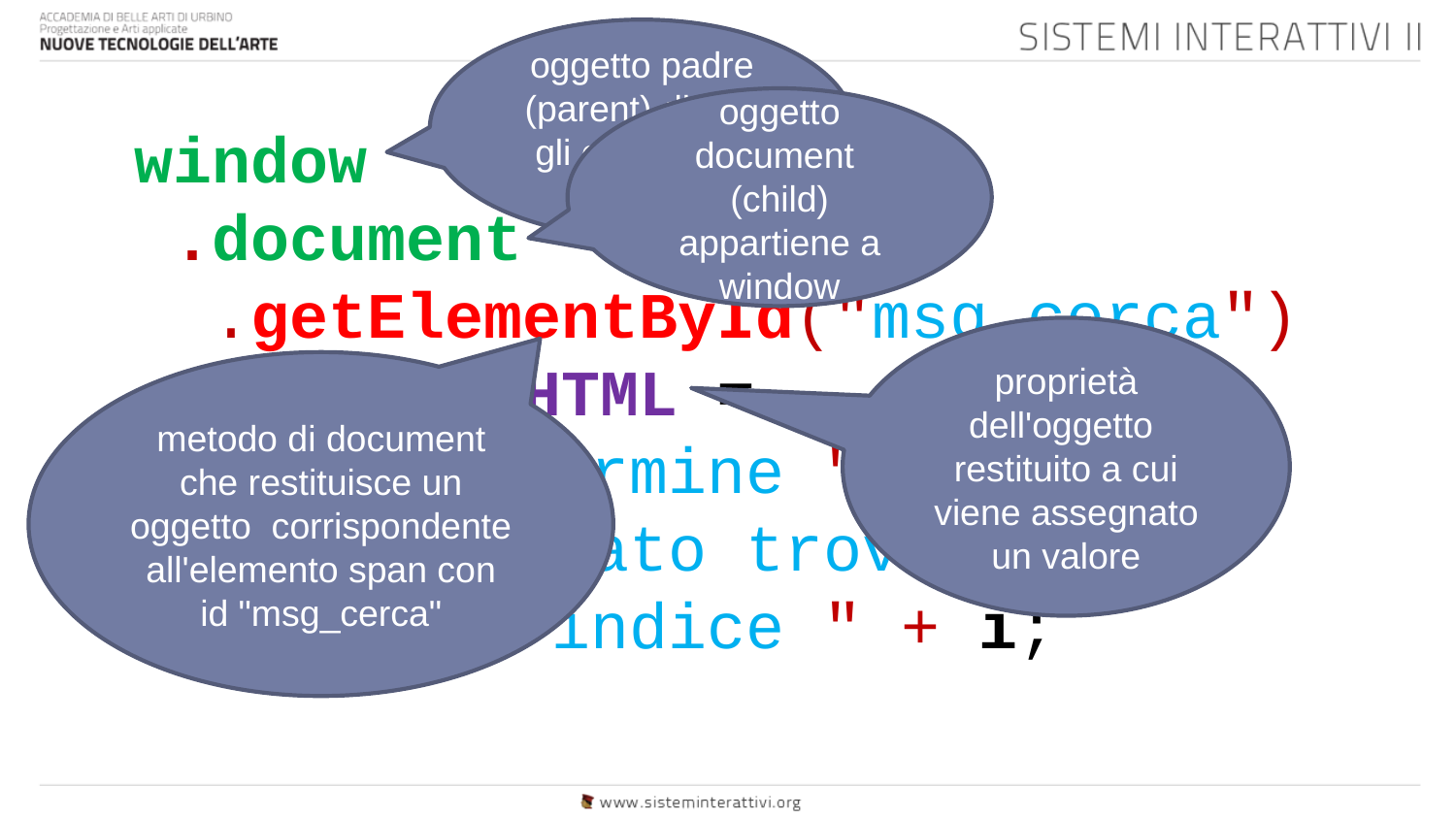

oggetto padre (parent) di tutti gli oggetti del DOM
oggetto document  (child) appartiene a window
window
 .document
  .getElementById("msg_cerca")
    .innerHTML =
	  "Il termine " + parola +
	  " è stato trovato " +
	  "all'indice " + i;
proprietà dell'oggetto  restituito a cui viene assegnato un valore
metodo di document che restituisce un oggetto  corrispondente all'elemento span con id "msg_cerca"